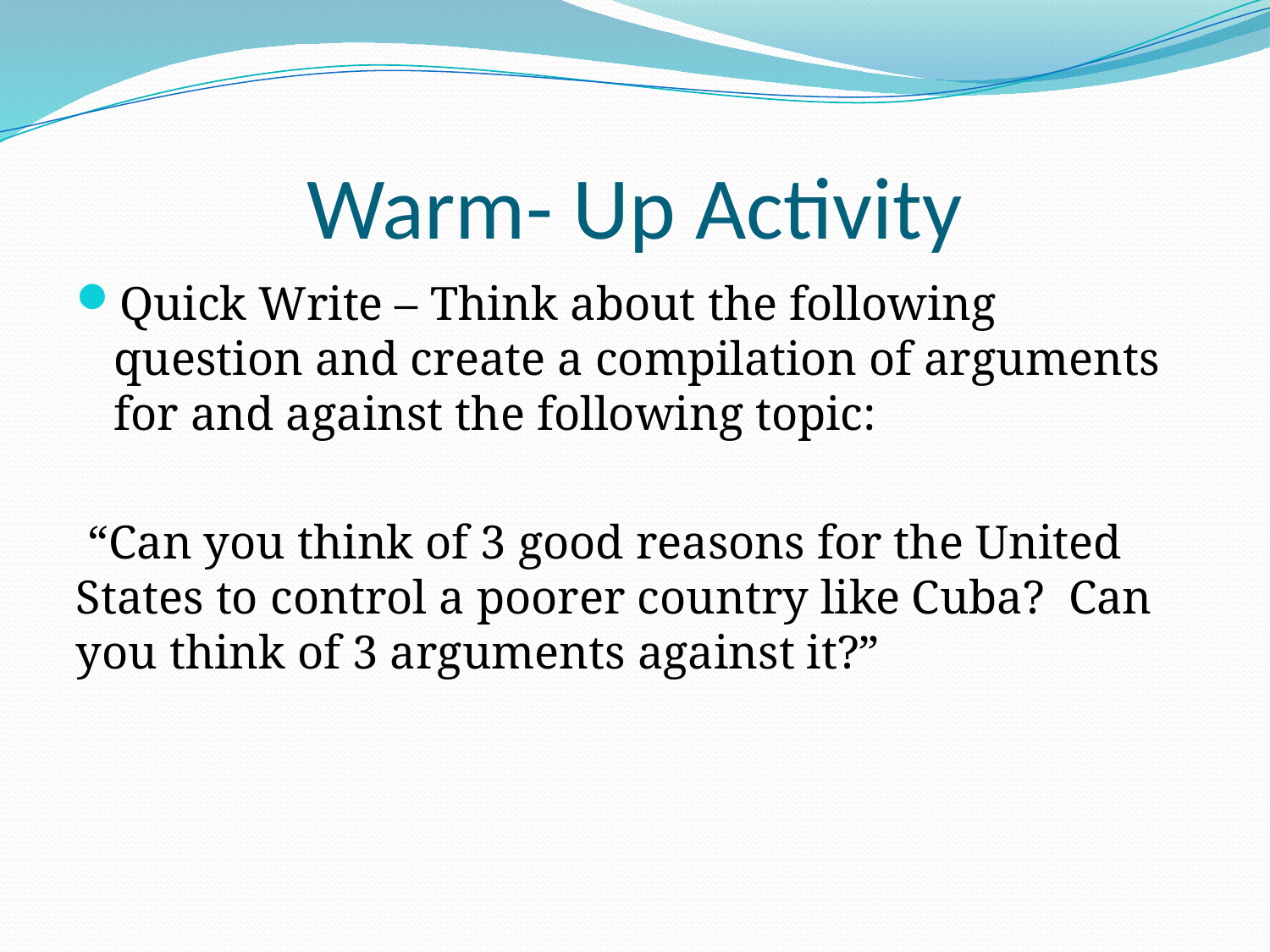

# Warm- Up Activity
Quick Write – Think about the following question and create a compilation of arguments for and against the following topic:

 “Can you think of 3 good reasons for the United States to control a poorer country like Cuba?  Can you think of 3 arguments against it?”